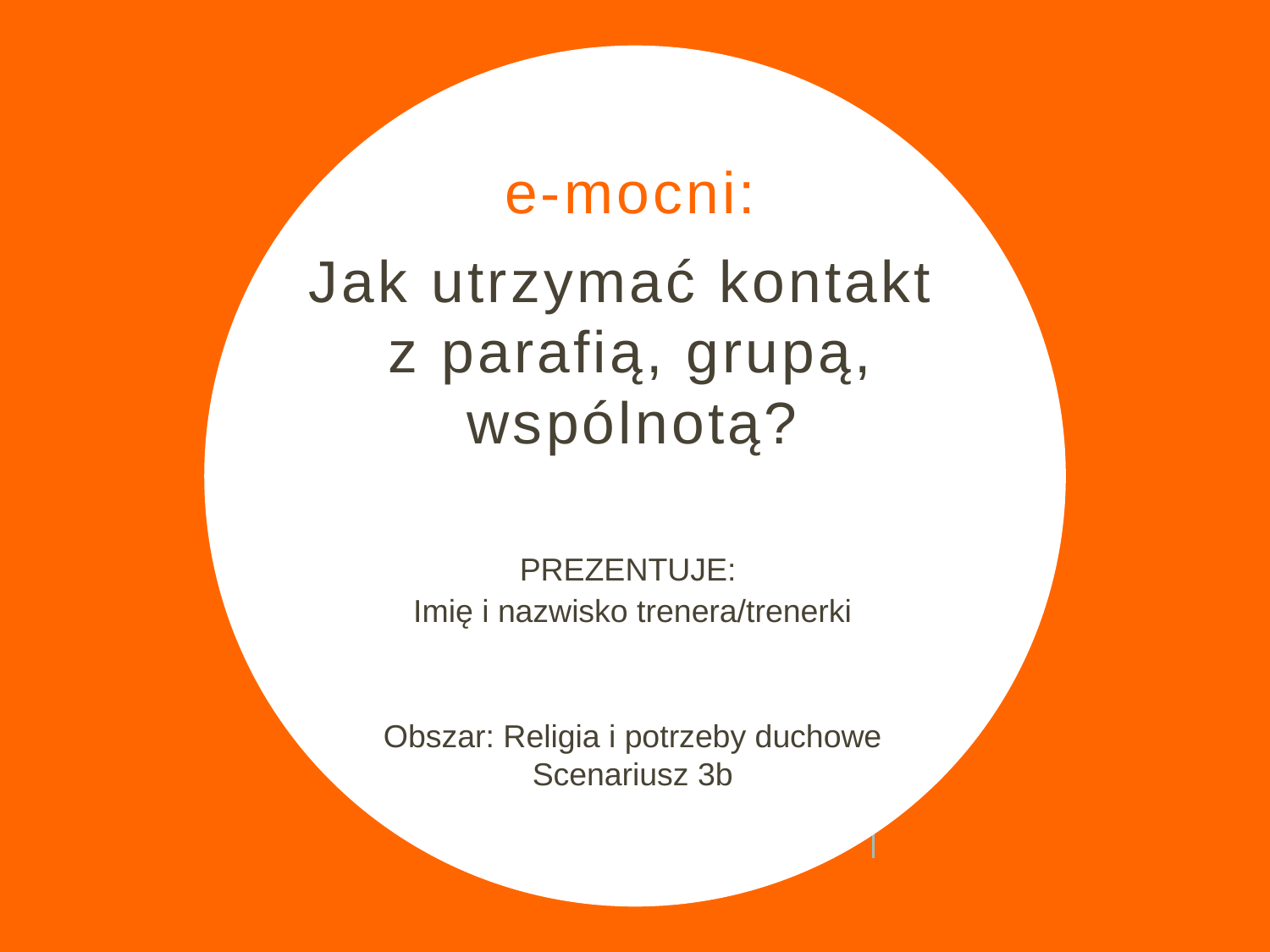

# e-mocni: Jak utrzymać kontakt z parafią, grupą, wspólnotą?
PREZENTUJE:
Imię i nazwisko trenera/trenerki

Obszar: Religia i potrzeby duchowe
Scenariusz 3b